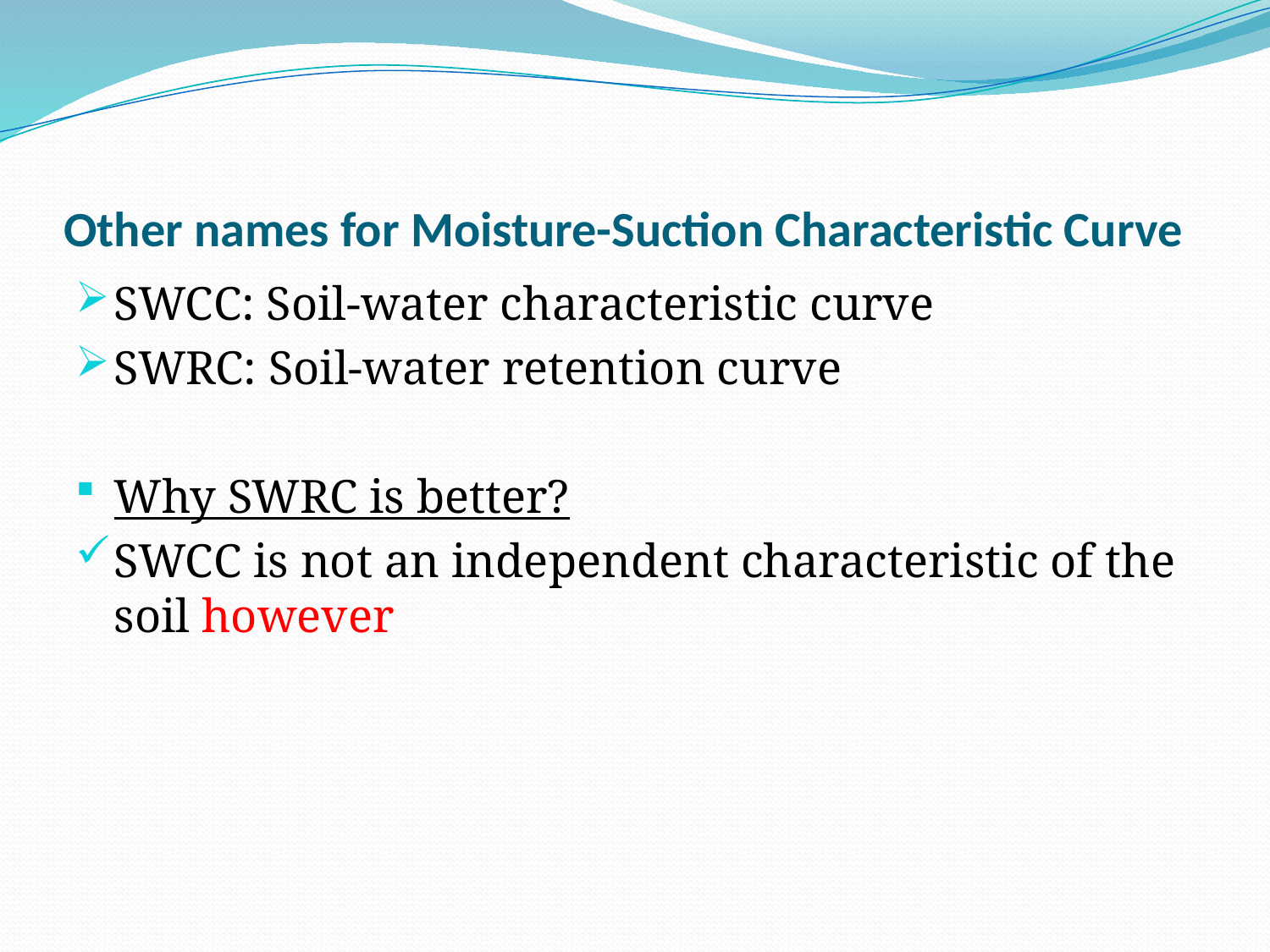

# Other names for Moisture-Suction Characteristic Curve
SWCC: Soil-water characteristic curve
SWRC: Soil-water retention curve

Why SWRC is better?
SWCC is not an independent characteristic of the soil however